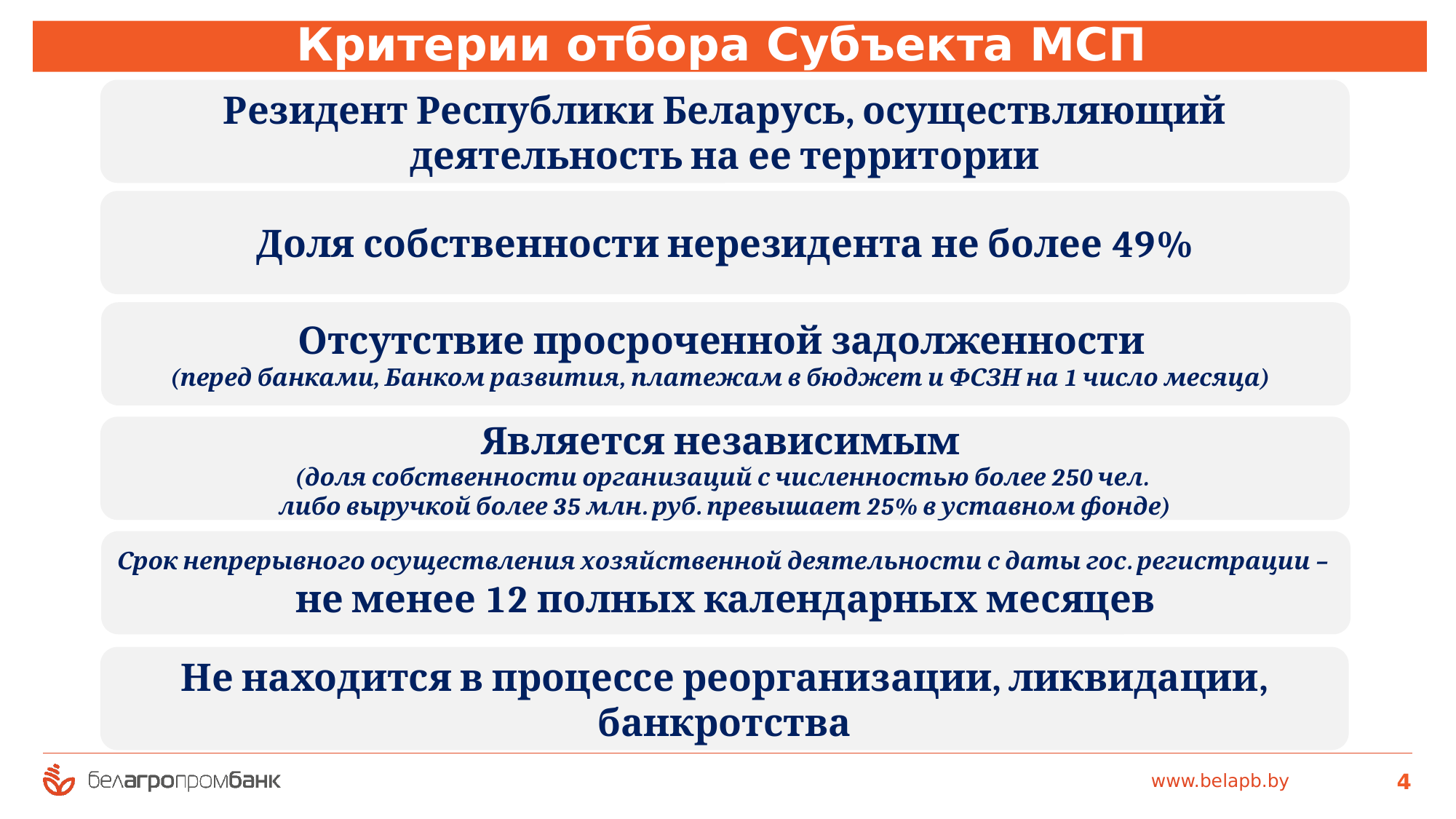

# Критерии отбора Субъекта МСП
Резидент Республики Беларусь, осуществляющий деятельность на ее территории
Доля собственности нерезидента не более 49%
Отсутствие просроченной задолженности
(перед банками, Банком развития, платежам в бюджет и ФСЗН на 1 число месяца)
Является независимым
(доля собственности организаций с численностью более 250 чел.
либо выручкой более 35 млн. руб. превышает 25% в уставном фонде)
Срок непрерывного осуществления хозяйственной деятельности с даты гос. регистрации –
не менее 12 полных календарных месяцев
Не находится в процессе реорганизации, ликвидации, банкротства